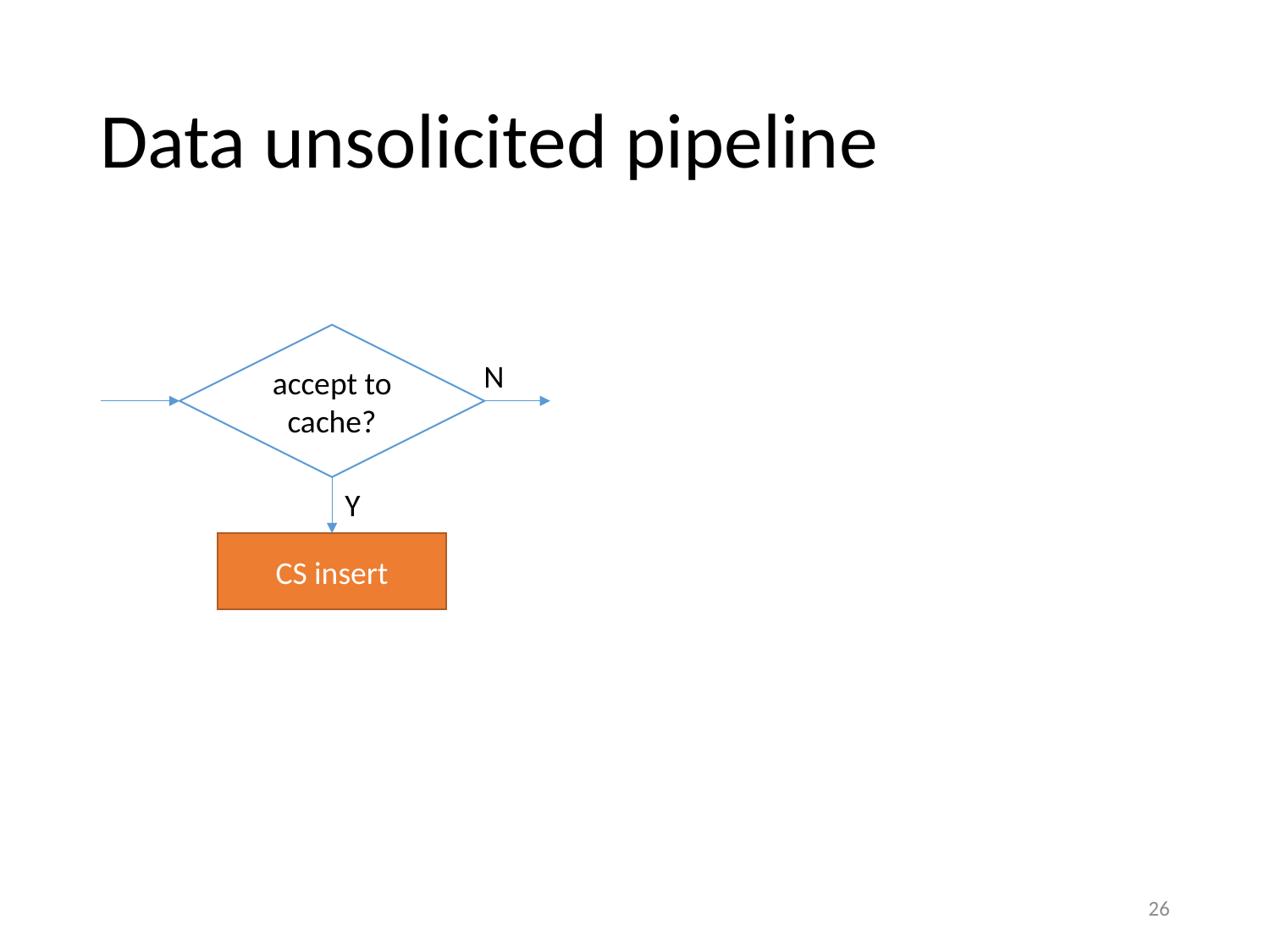

# Data unsolicited pipeline
accept to cache?
N
Y
CS insert
26